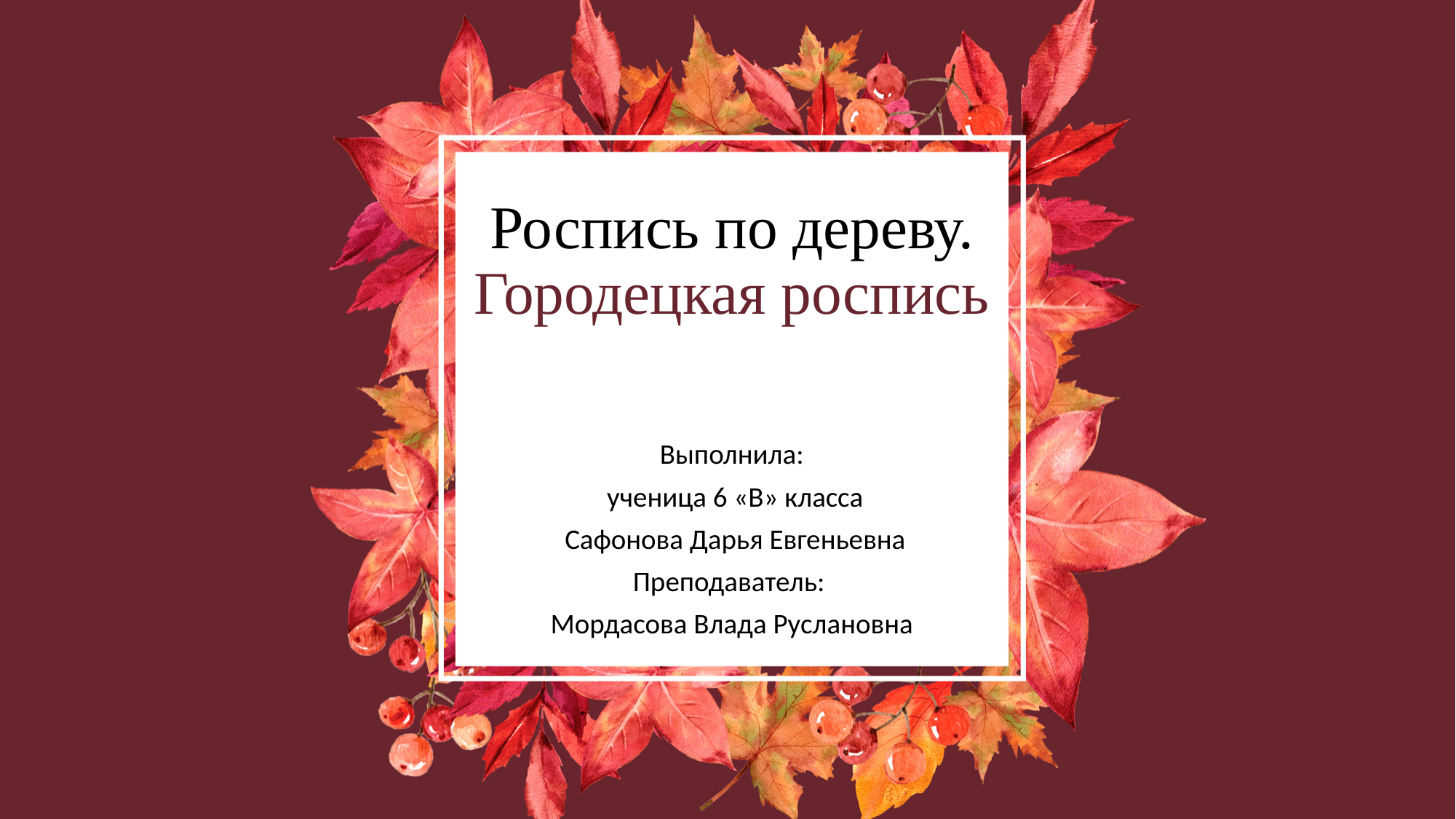

# Роспись по дереву. Городецкая роспись
Выполнила:
 ученица 6 «В» класса
 Сафонова Дарья Евгеньевна
Преподаватель:
Мордасова Влада Руслановна